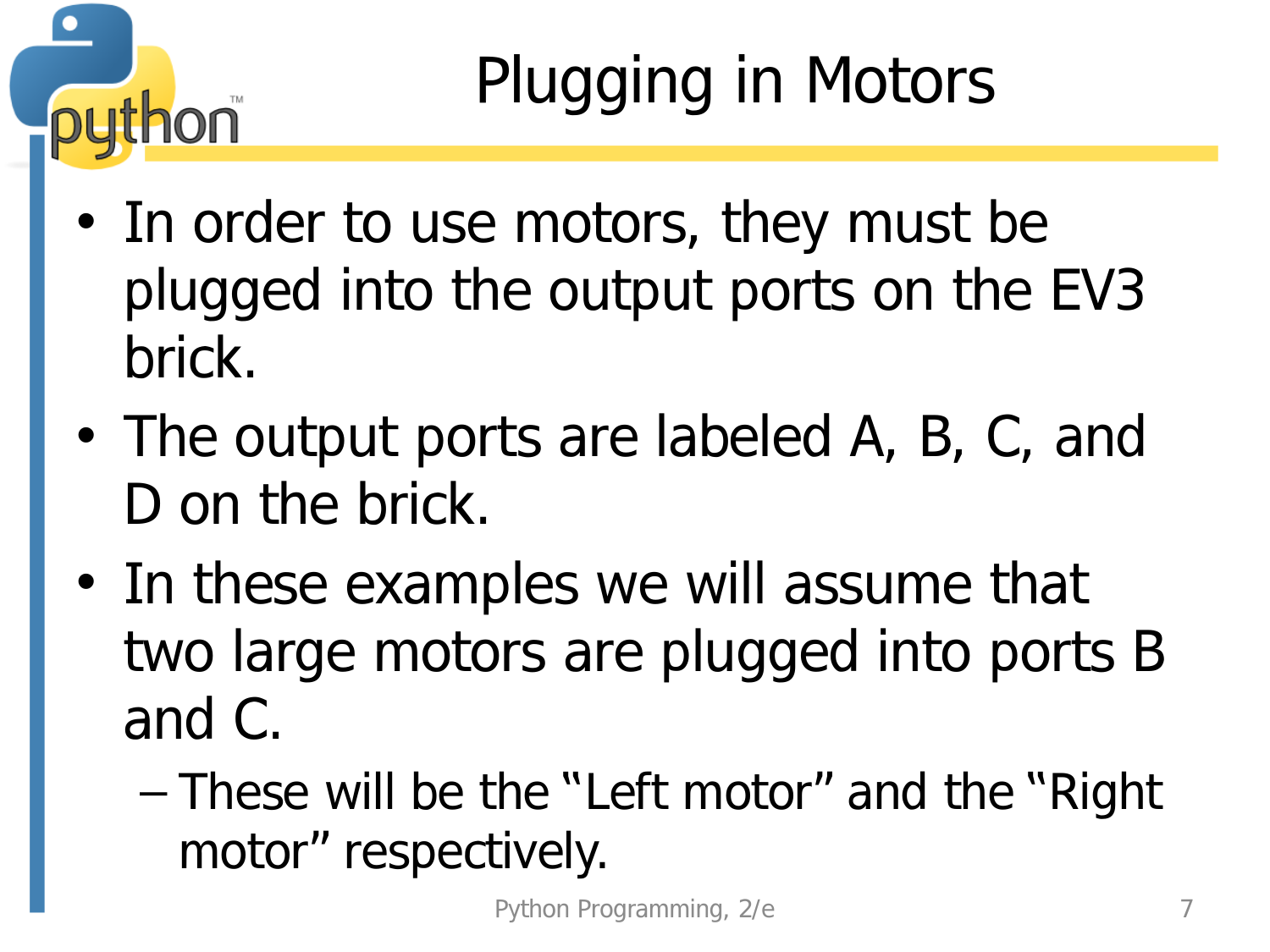

# Plugging in Motors
In order to use motors, they must be plugged into the output ports on the EV3 brick.
The output ports are labeled A, B, C, and D on the brick.
In these examples we will assume that two large motors are plugged into ports B and C.
These will be the “Left motor” and the “Right motor” respectively.

Python Programming, 2/e
7